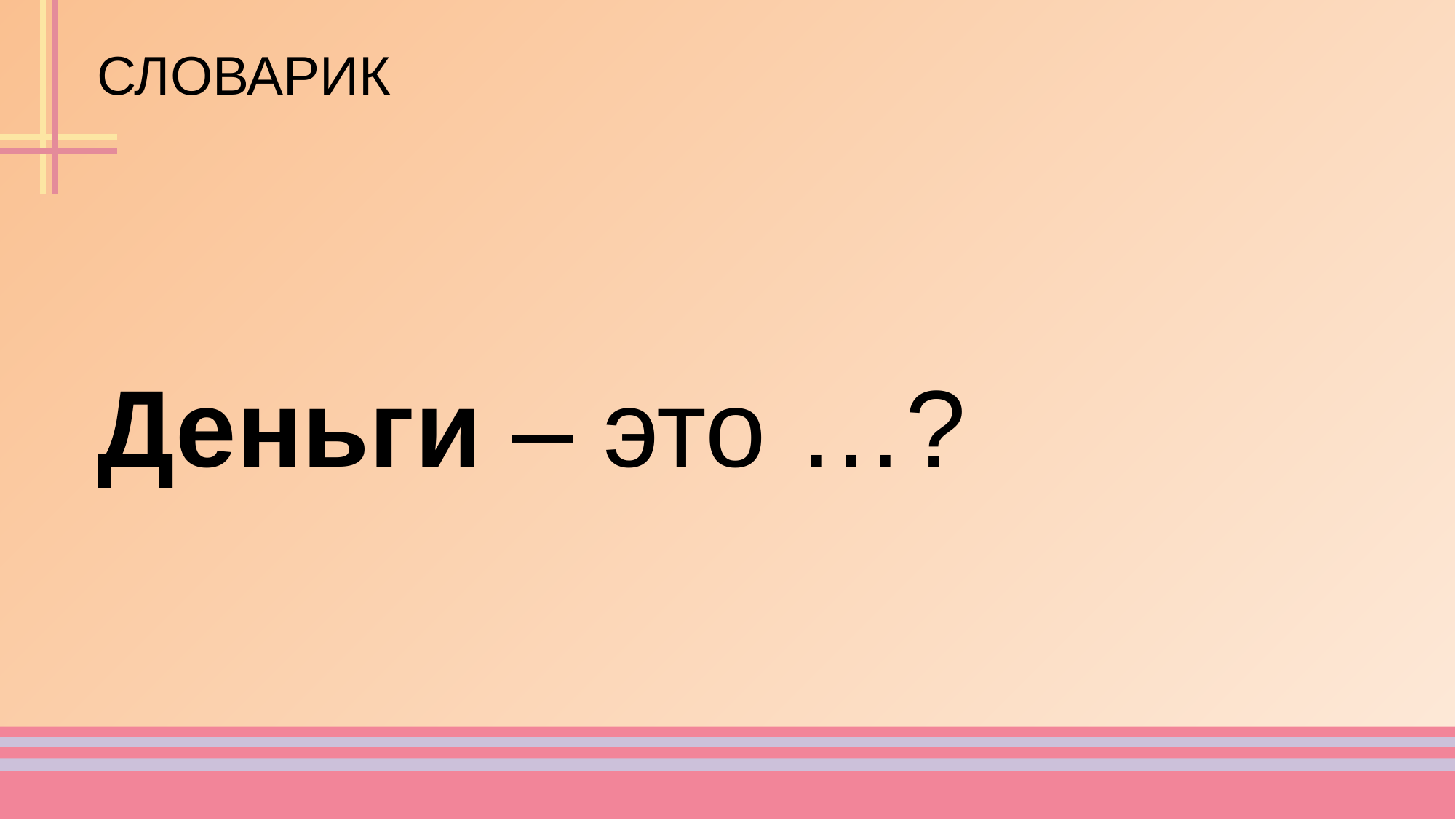

# СЛОВАРИК

Деньги – это …?

16